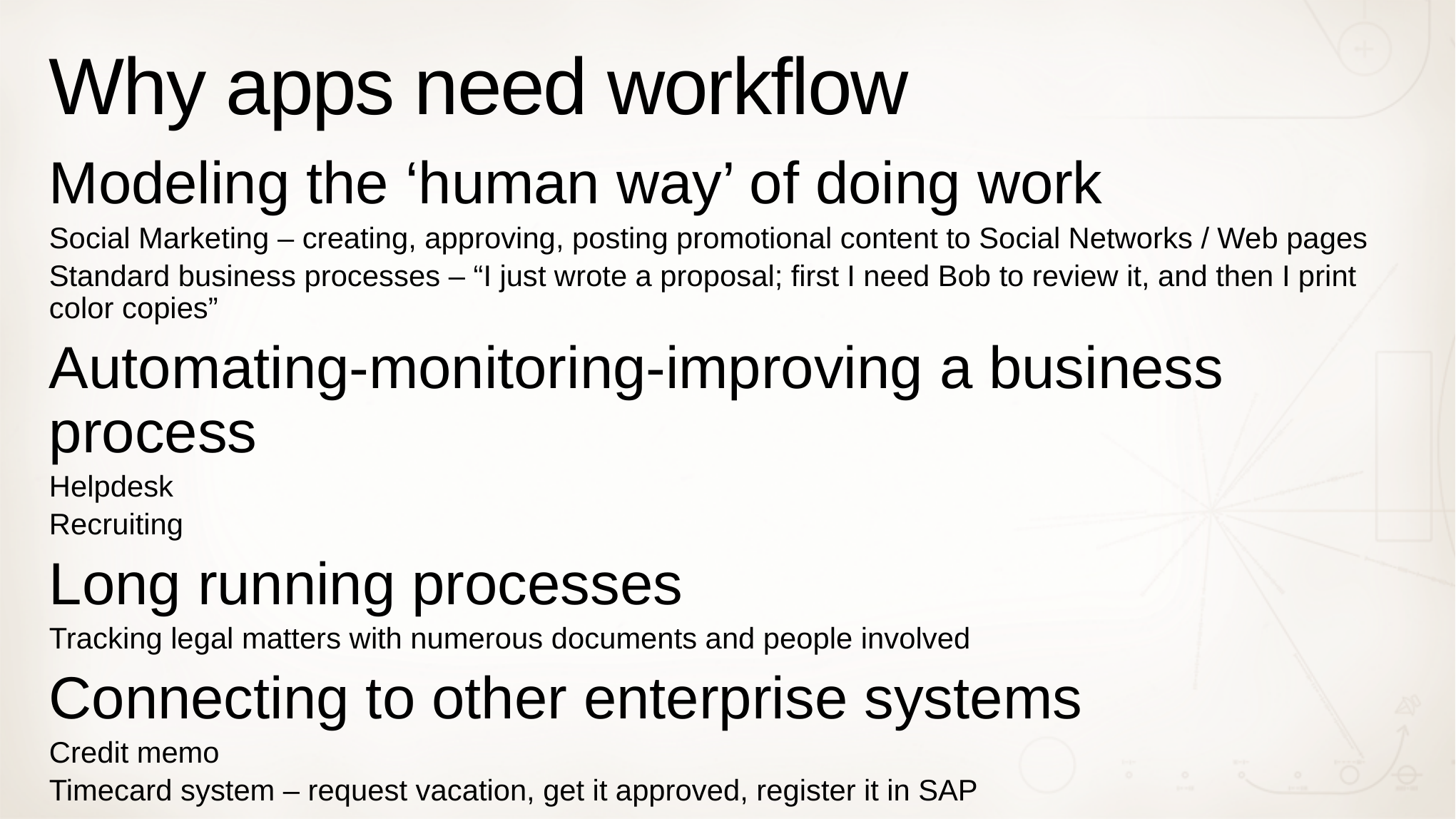

# Why apps need workflow
Modeling the ‘human way’ of doing work
Social Marketing – creating, approving, posting promotional content to Social Networks / Web pages
Standard business processes – “I just wrote a proposal; first I need Bob to review it, and then I print color copies”
Automating-monitoring-improving a business process
Helpdesk
Recruiting
Long running processes
Tracking legal matters with numerous documents and people involved
Connecting to other enterprise systems
Credit memo
Timecard system – request vacation, get it approved, register it in SAP